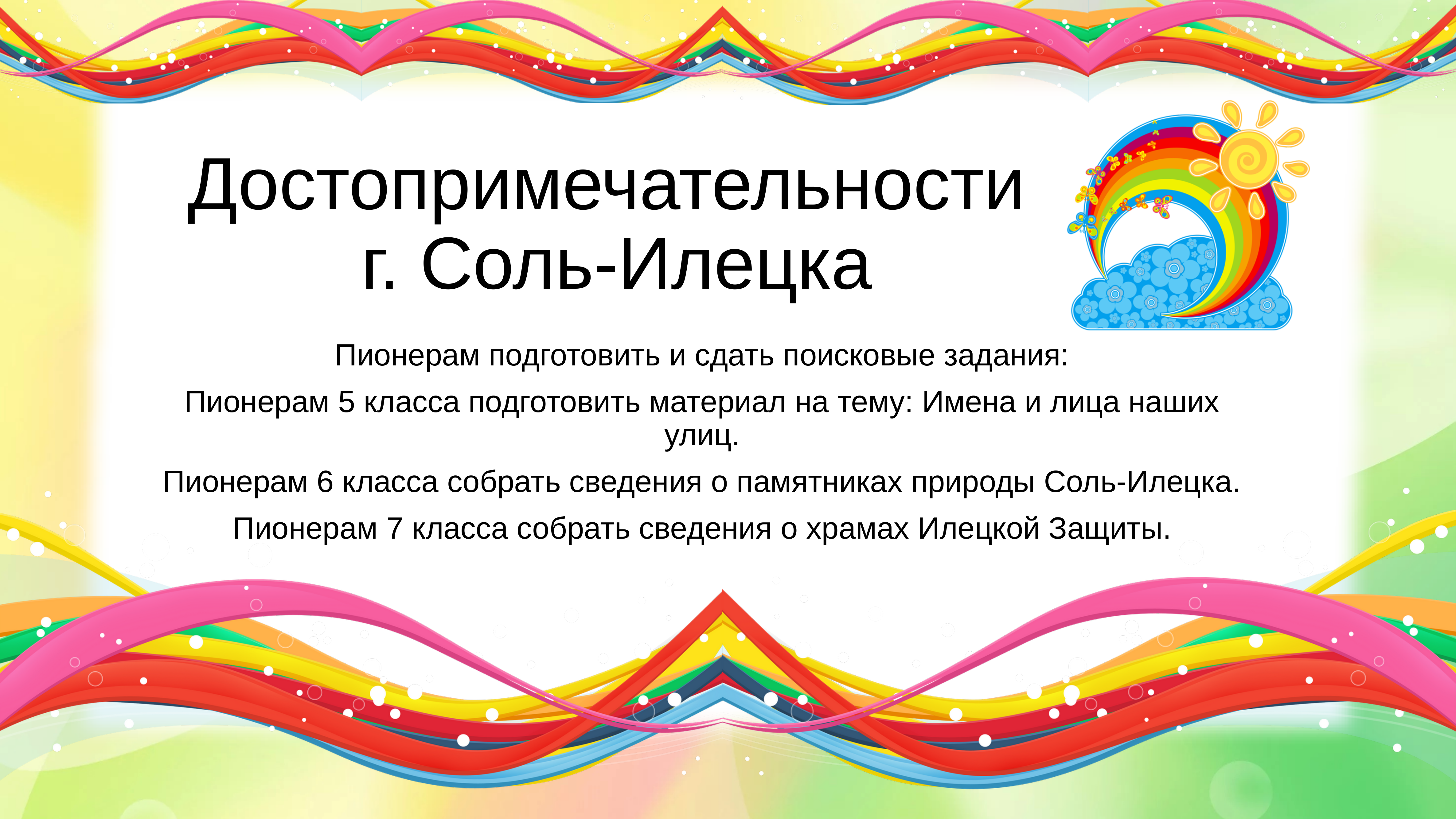

# Достопримечательности г. Соль-Илецка
Пионерам подготовить и сдать поисковые задания:
Пионерам 5 класса подготовить материал на тему: Имена и лица наших улиц.
Пионерам 6 класса собрать сведения о памятниках природы Соль-Илецка.
Пионерам 7 класса собрать сведения о храмах Илецкой Защиты.